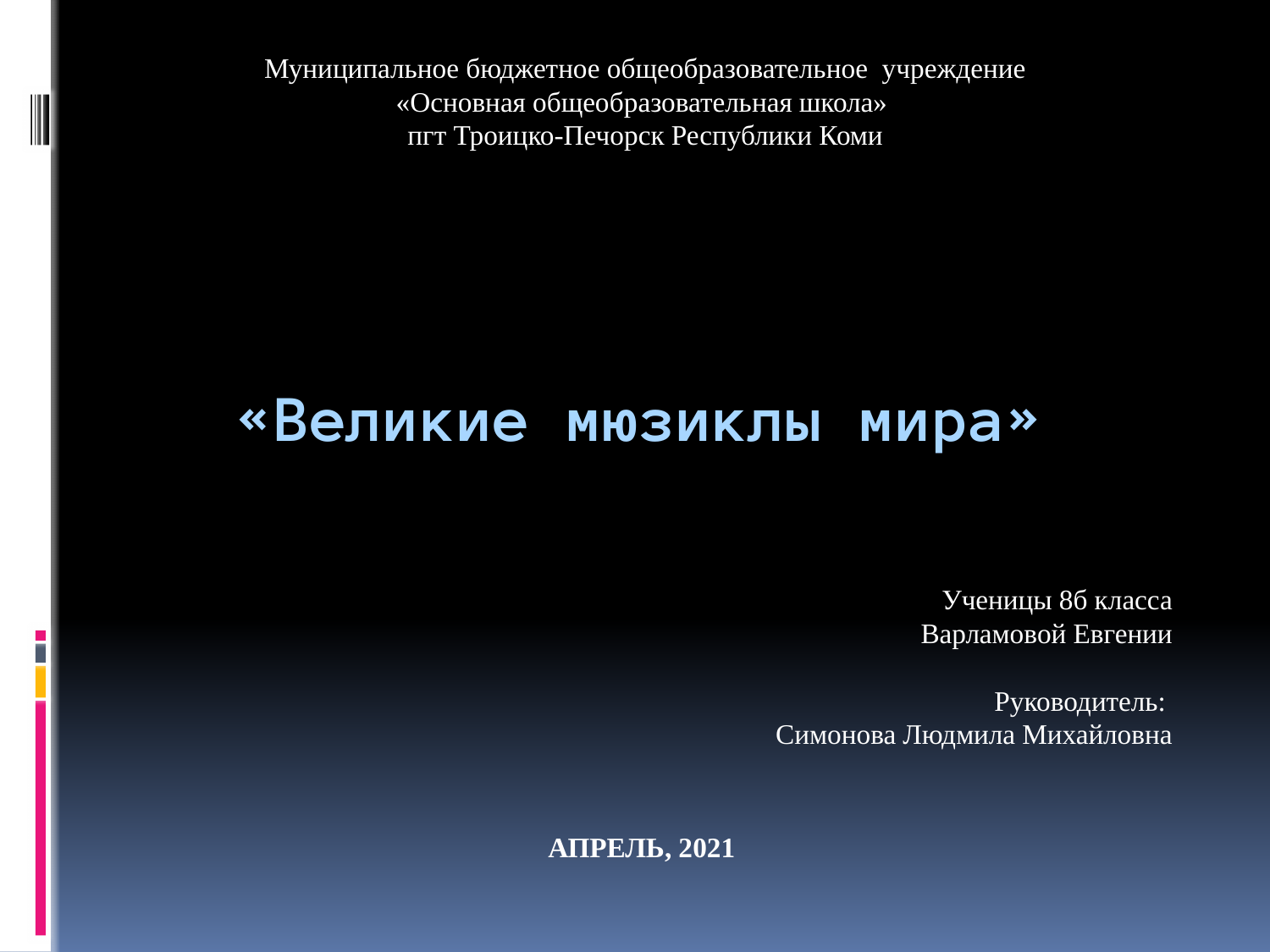

Муниципальное бюджетное общеобразовательное  учреждение
«Основная общеобразовательная школа»
пгт Троицко-Печорск Республики Коми

«Великие мюзиклы мира»

Ученицы 8б класса
Варламовой Евгении

 Руководитель:
Симонова Людмила Михайловна

# апрель, 2021